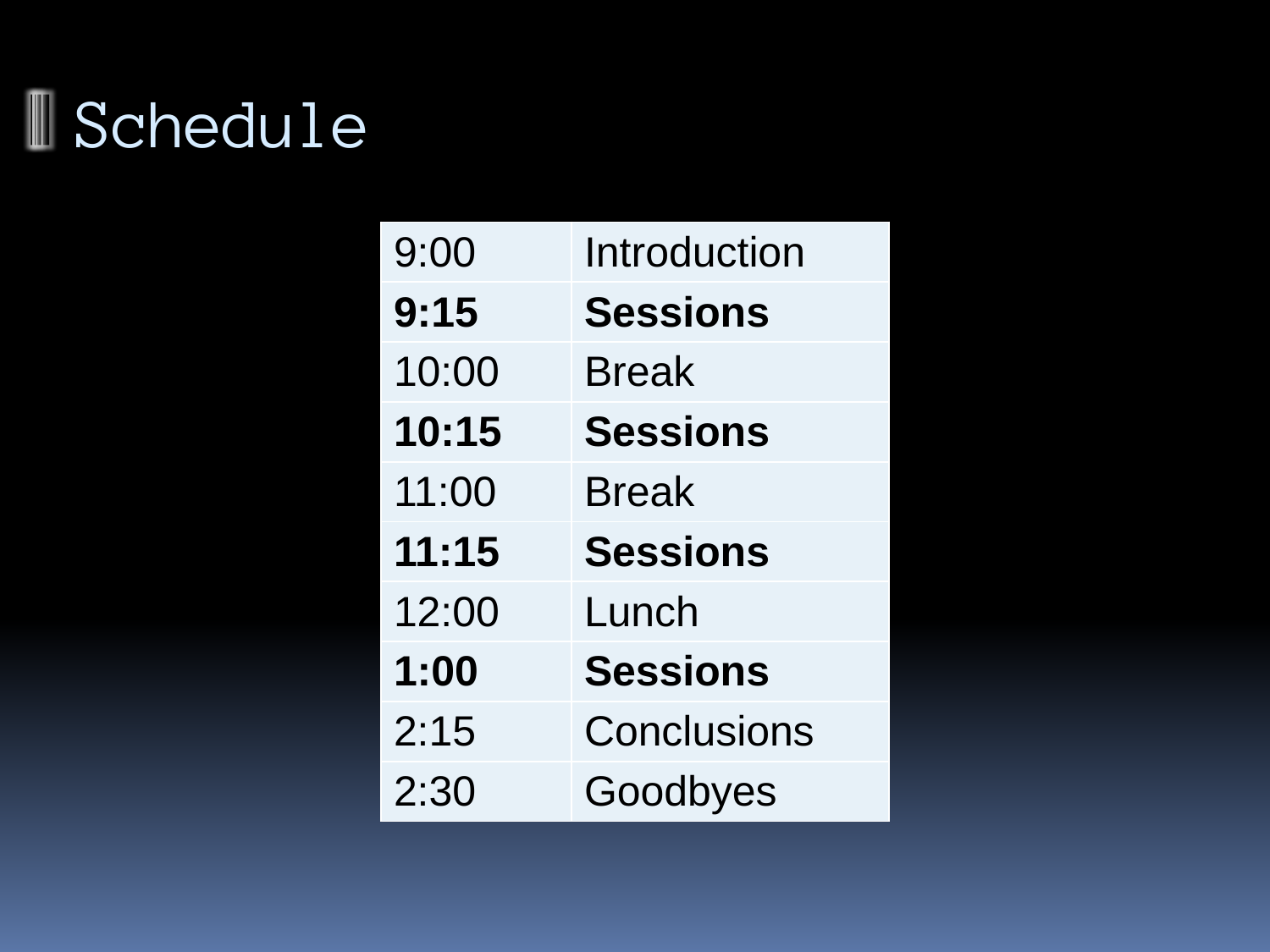

# Schedule
| 9:00 | Introduction |
| --- | --- |
| 9:15 | Sessions |
| 10:00 | Break |
| 10:15 | Sessions |
| 11:00 | Break |
| 11:15 | Sessions |
| 12:00 | Lunch |
| 1:00 | Sessions |
| 2:15 | Conclusions |
| 2:30 | Goodbyes |